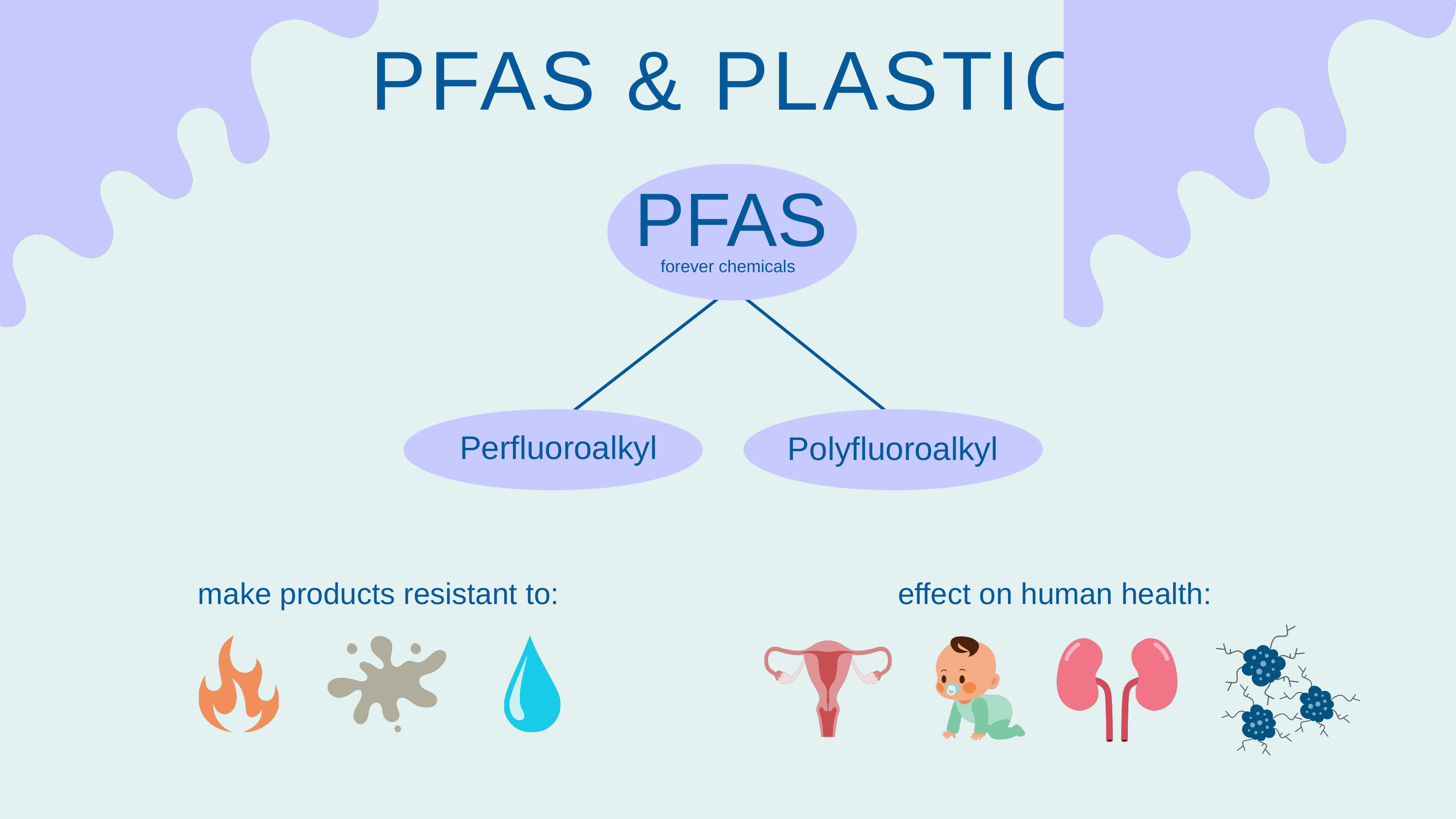

PFAS & PLASTIC

PFAS
forever chemicals

Perfluoroalkyl
Polyfluoroalkyl
make products resistant to:
effect on human health: